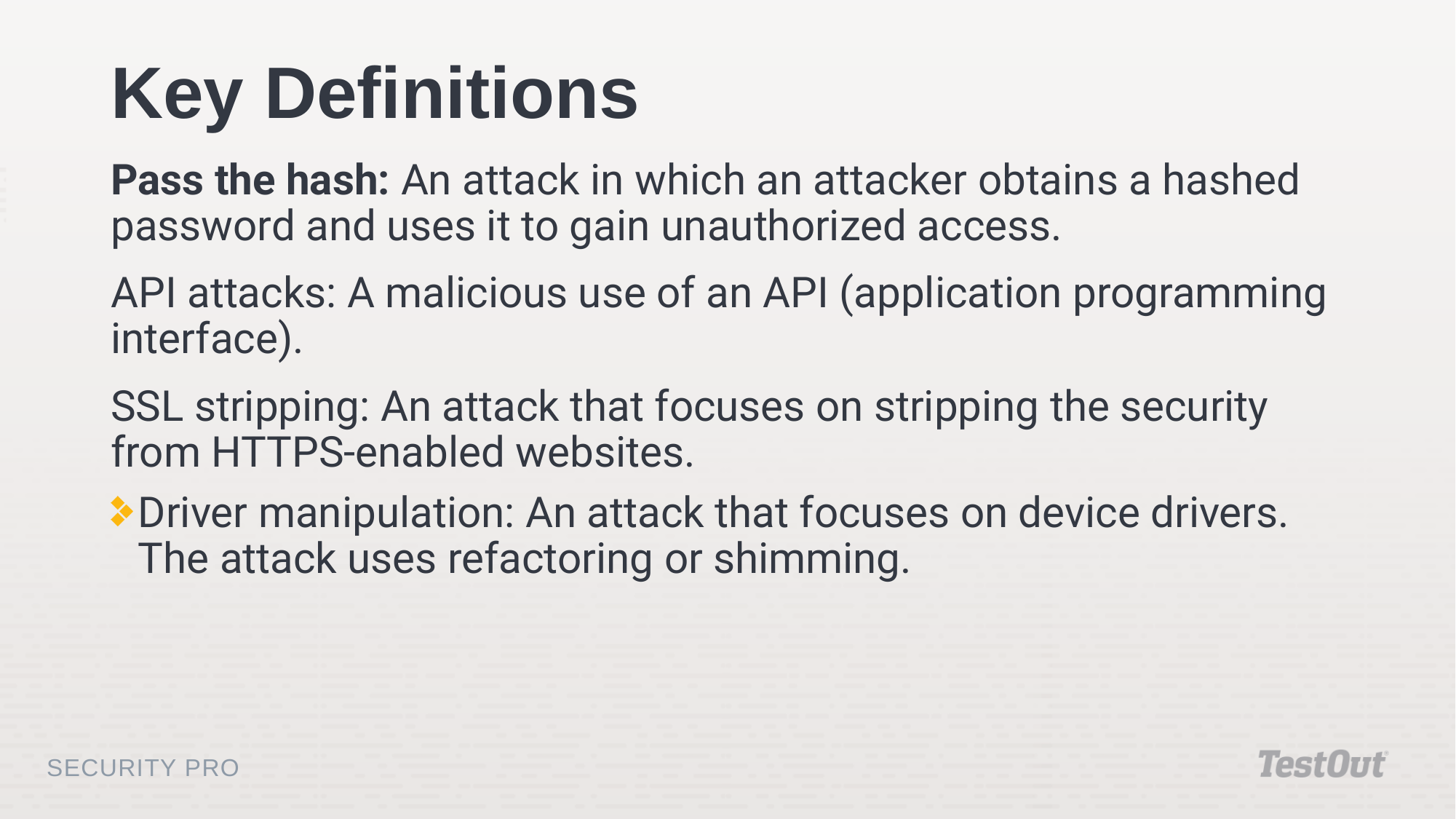

# Key Definitions
Pass the hash: An attack in which an attacker obtains a hashed password and uses it to gain unauthorized access.
API attacks: A malicious use of an API (application programming interface).
SSL stripping: An attack that focuses on stripping the security from HTTPS-enabled websites.
Driver manipulation: An attack that focuses on device drivers. The attack uses refactoring or shimming.
Security Pro